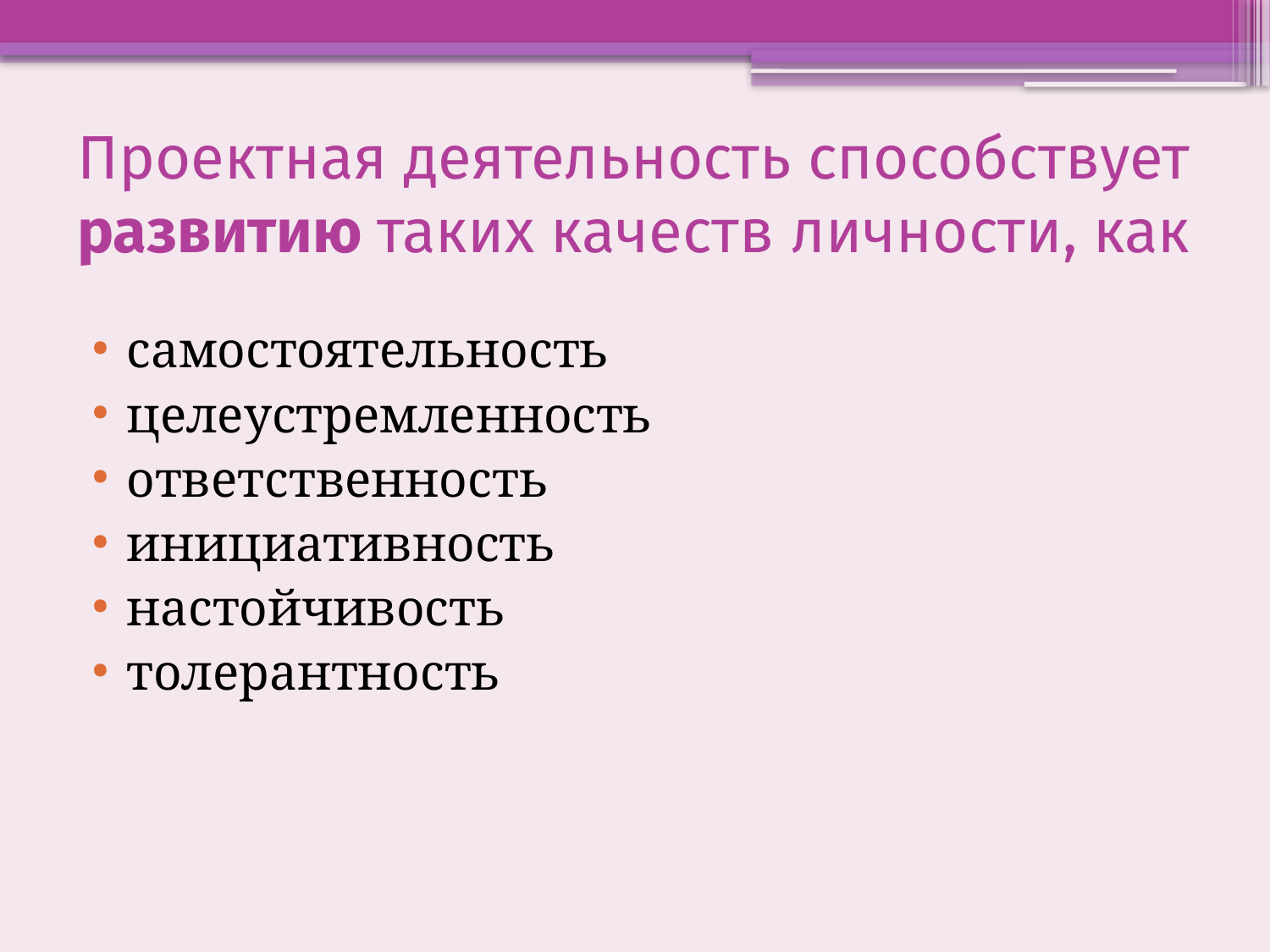

# Проектная деятельность способствует развитию таких качеств личности, как
самостоятельность
целеустремленность
ответственность
инициативность
настойчивость
толерантность